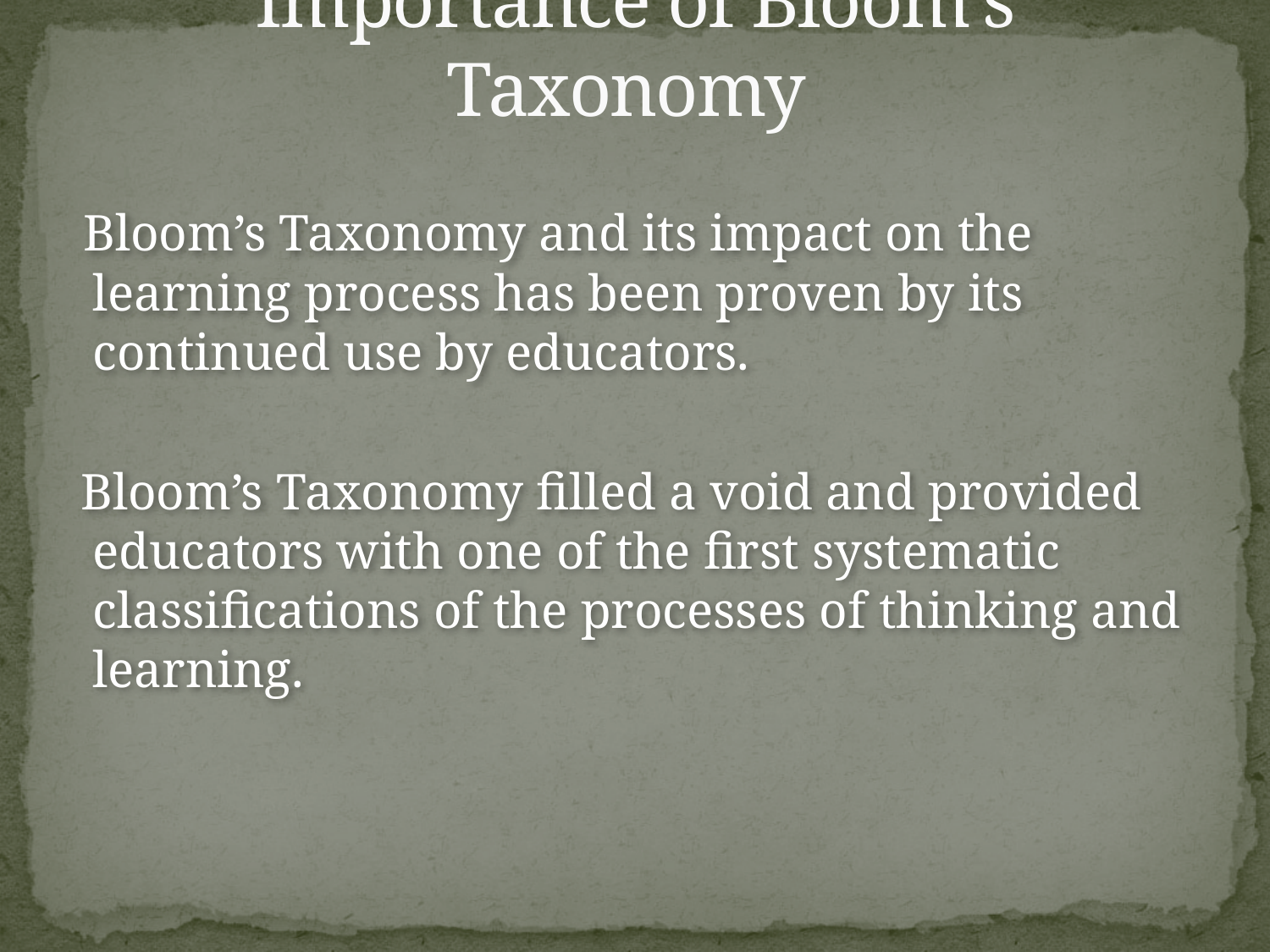

# Importance of Bloom’s Taxonomy
  Bloom’s Taxonomy and its impact on the learning process has been proven by its continued use by educators.

  Bloom’s Taxonomy filled a void and provided educators with one of the first systematic classifications of the processes of thinking and learning.